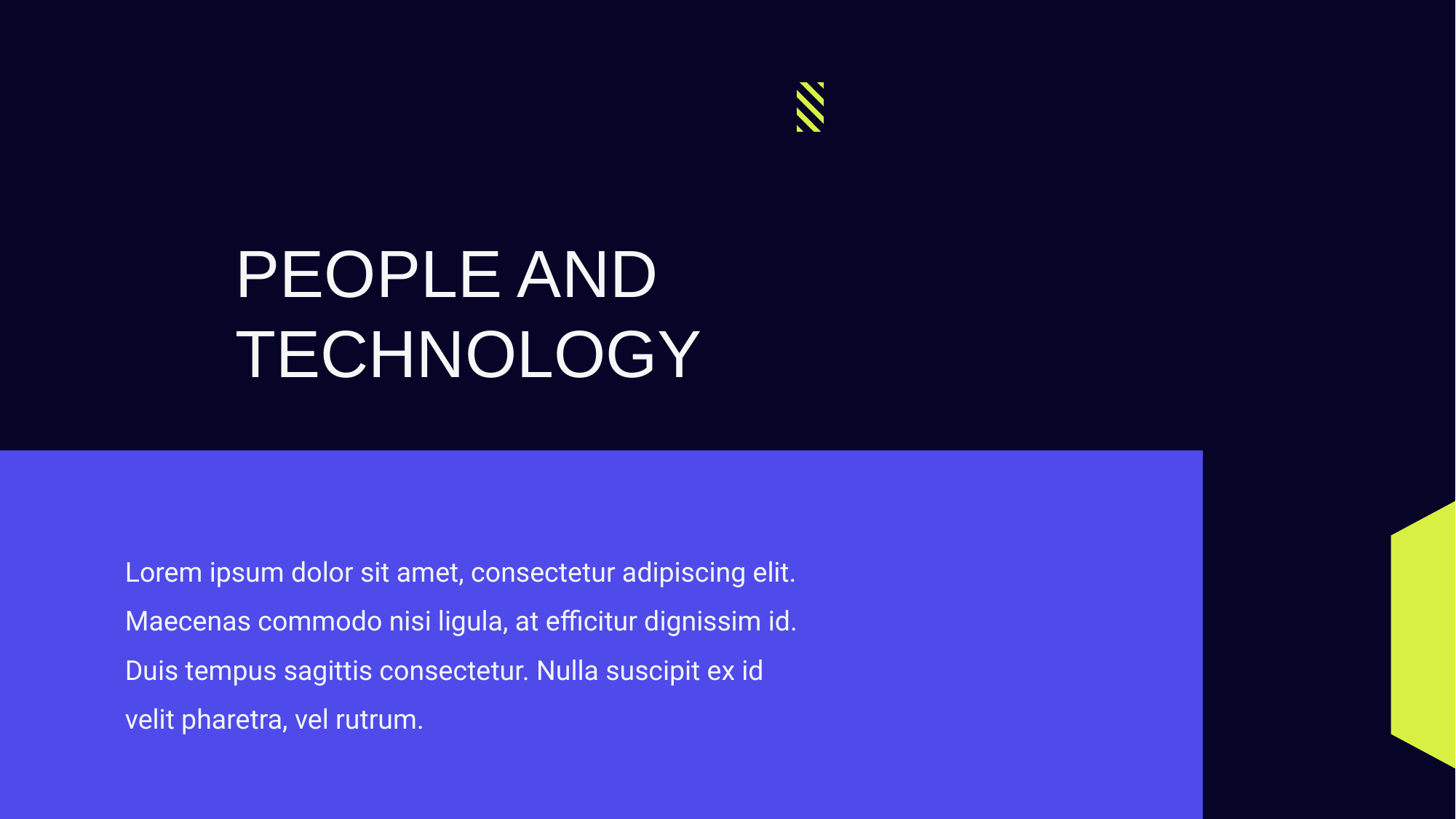

PEOPLE AND
TECHNOLOGY

Lorem ipsum dolor sit amet, consectetur adipiscing elit. Maecenas commodo nisi ligula, at efficitur dignissim id. Duis tempus sagittis consectetur. Nulla suscipit ex id velit pharetra, vel rutrum.